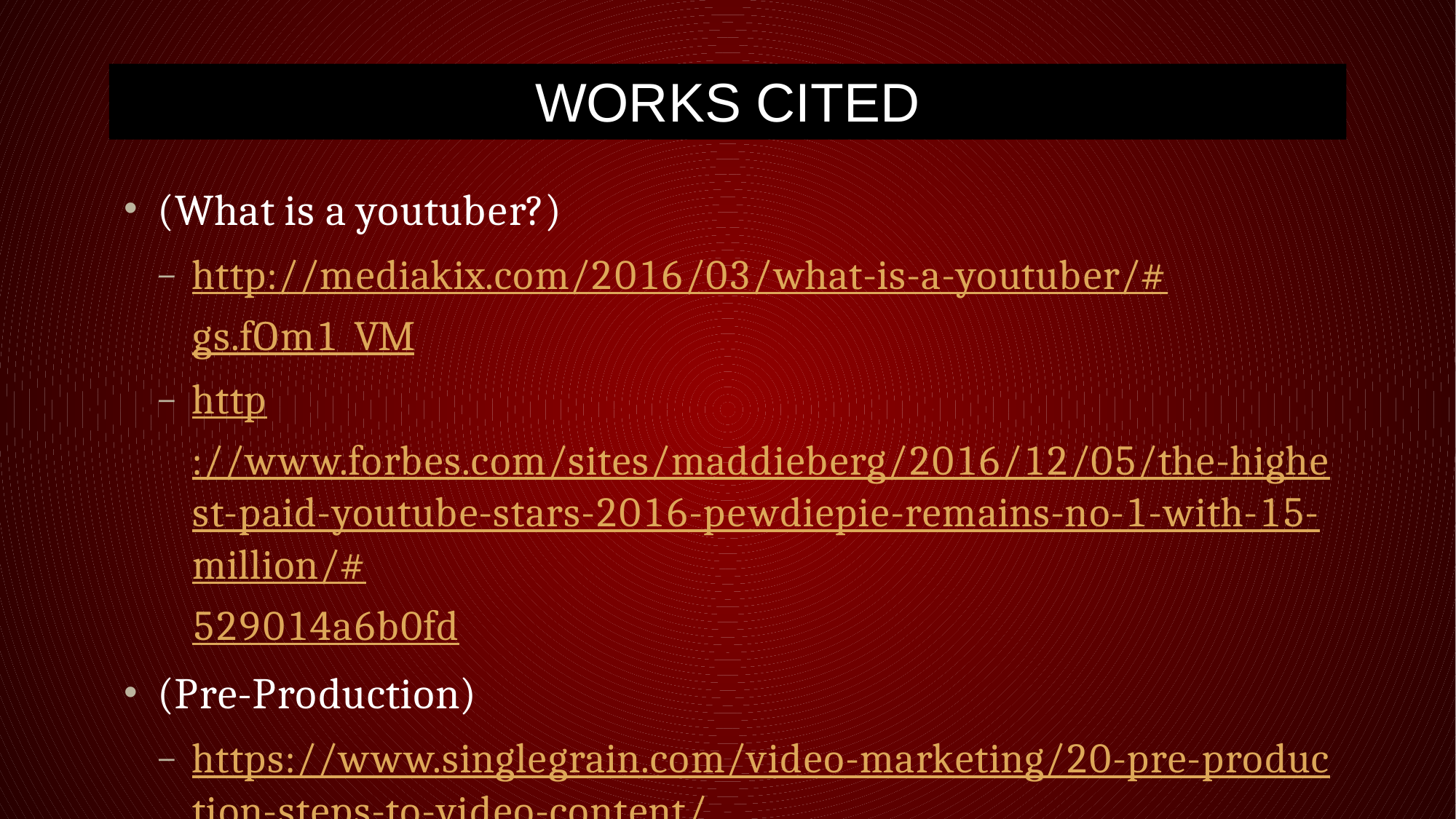

# Works cited
(What is a youtuber?)
http://mediakix.com/2016/03/what-is-a-youtuber/#gs.fOm1_VM
http://www.forbes.com/sites/maddieberg/2016/12/05/the-highest-paid-youtube-stars-2016-pewdiepie-remains-no-1-with-15-million/#529014a6b0fd
(Pre-Production)
https://www.singlegrain.com/video-marketing/20-pre-production-steps-to-video-content/
https://creatoracademy.youtube.com/page/course/production-planning